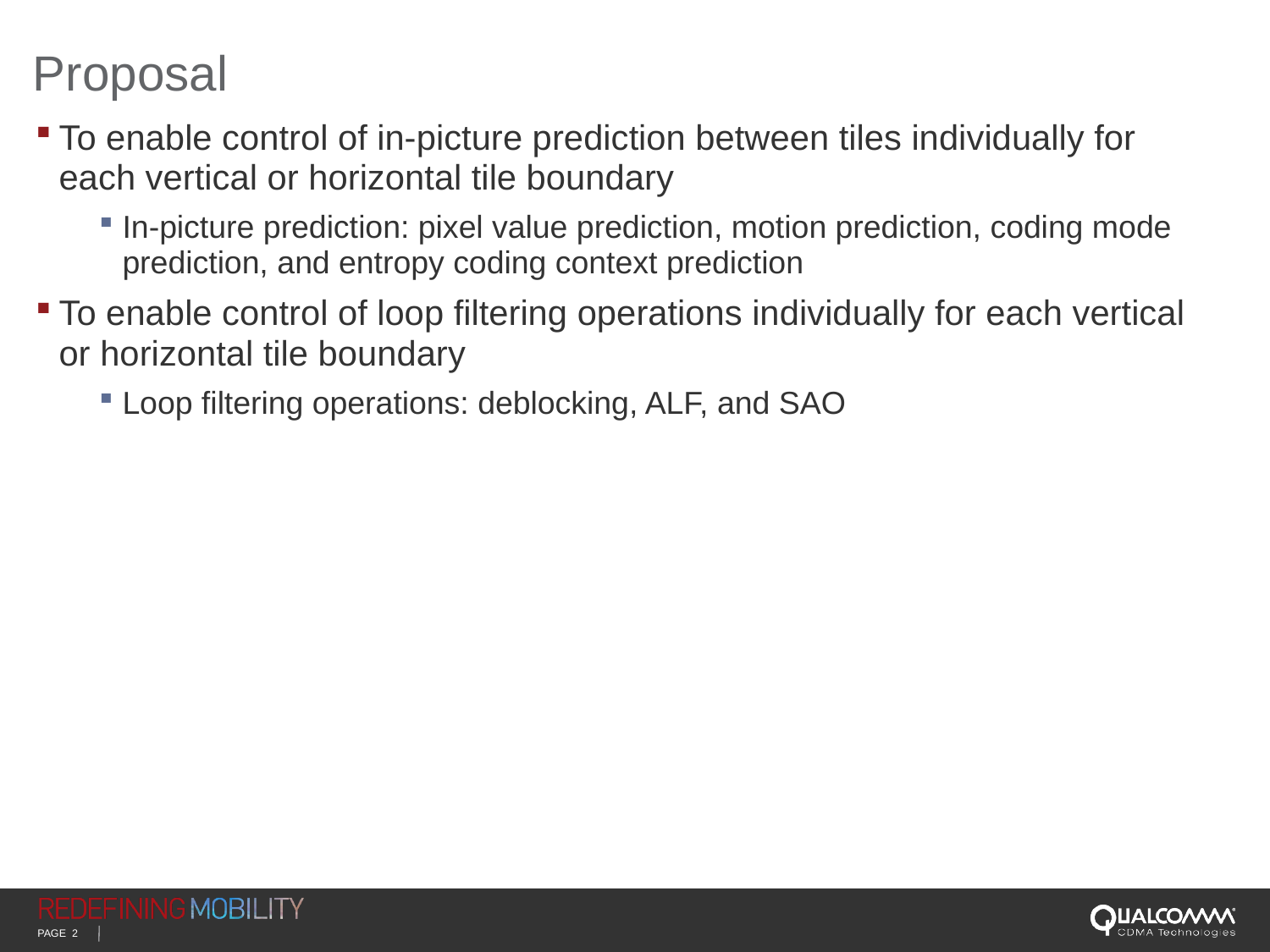

# Proposal
To enable control of in-picture prediction between tiles individually for each vertical or horizontal tile boundary
In-picture prediction: pixel value prediction, motion prediction, coding mode prediction, and entropy coding context prediction
To enable control of loop filtering operations individually for each vertical or horizontal tile boundary
Loop filtering operations: deblocking, ALF, and SAO